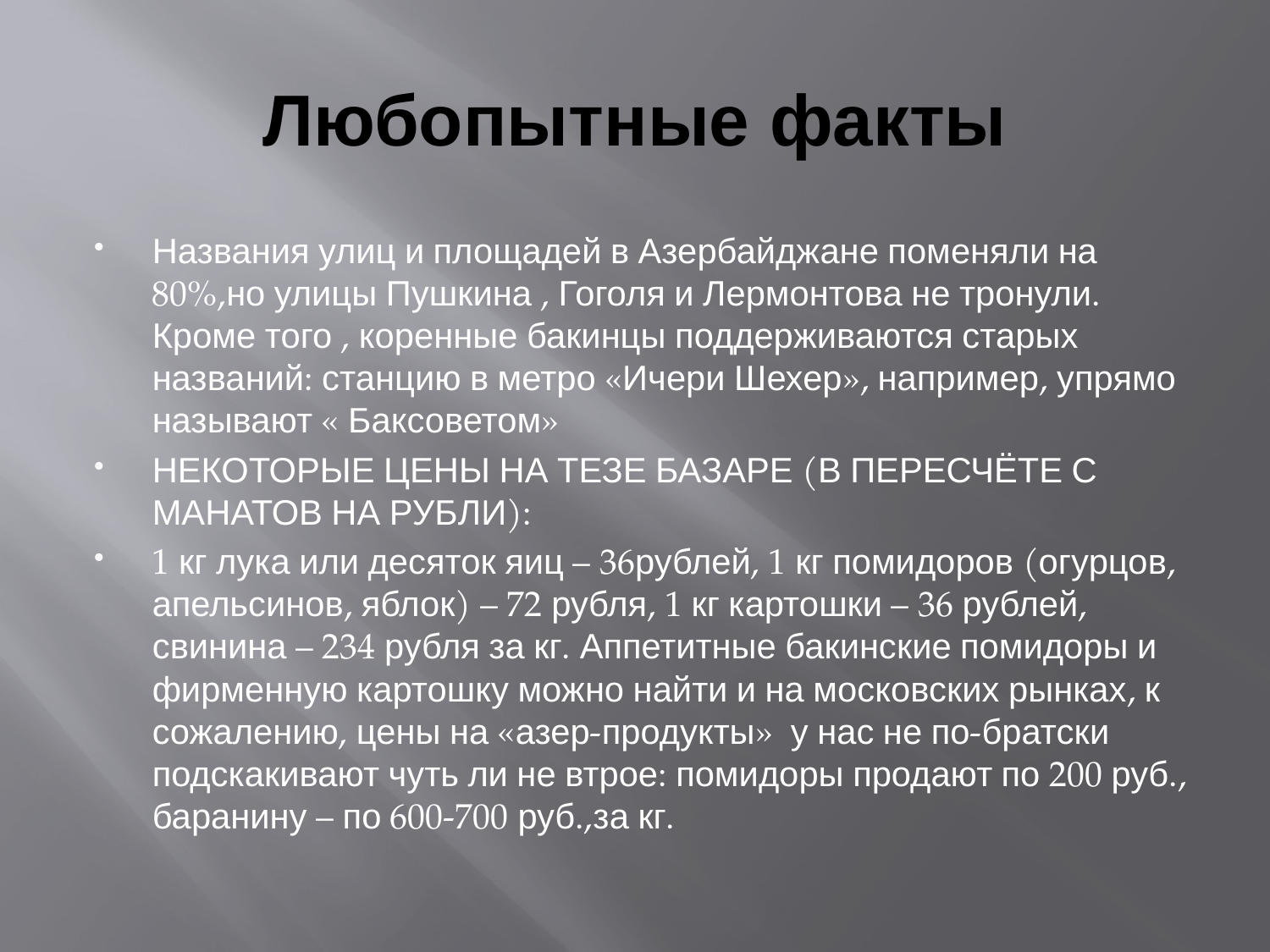

# Любопытные факты
Названия улиц и площадей в Азербайджане поменяли на 80%,но улицы Пушкина , Гоголя и Лермонтова не тронули. Кроме того , коренные бакинцы поддерживаются старых названий: станцию в метро «Ичери Шехер», например, упрямо называют « Баксоветом»
НЕКОТОРЫЕ ЦЕНЫ НА ТЕЗЕ БАЗАРЕ (В ПЕРЕСЧЁТЕ С МАНАТОВ НА РУБЛИ):
1 кг лука или десяток яиц – 36рублей, 1 кг помидоров (огурцов, апельсинов, яблок) – 72 рубля, 1 кг картошки – 36 рублей, свинина – 234 рубля за кг. Аппетитные бакинские помидоры и фирменную картошку можно найти и на московских рынках, к сожалению, цены на «азер-продукты»  у нас не по-братски подскакивают чуть ли не втрое: помидоры продают по 200 руб., баранину – по 600-700 руб.,за кг.